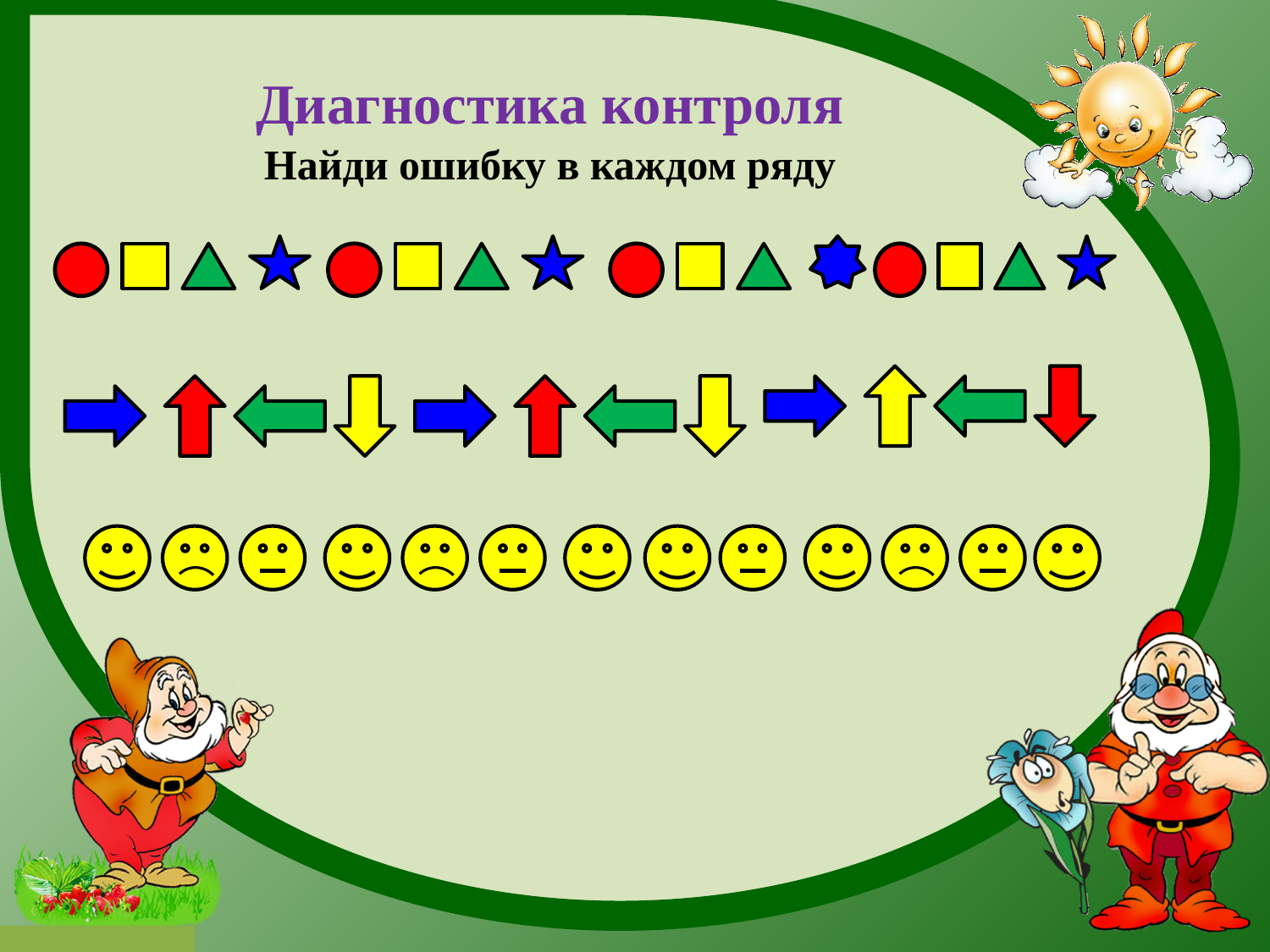

Диагностика контроля
Найди ошибку в каждом ряду